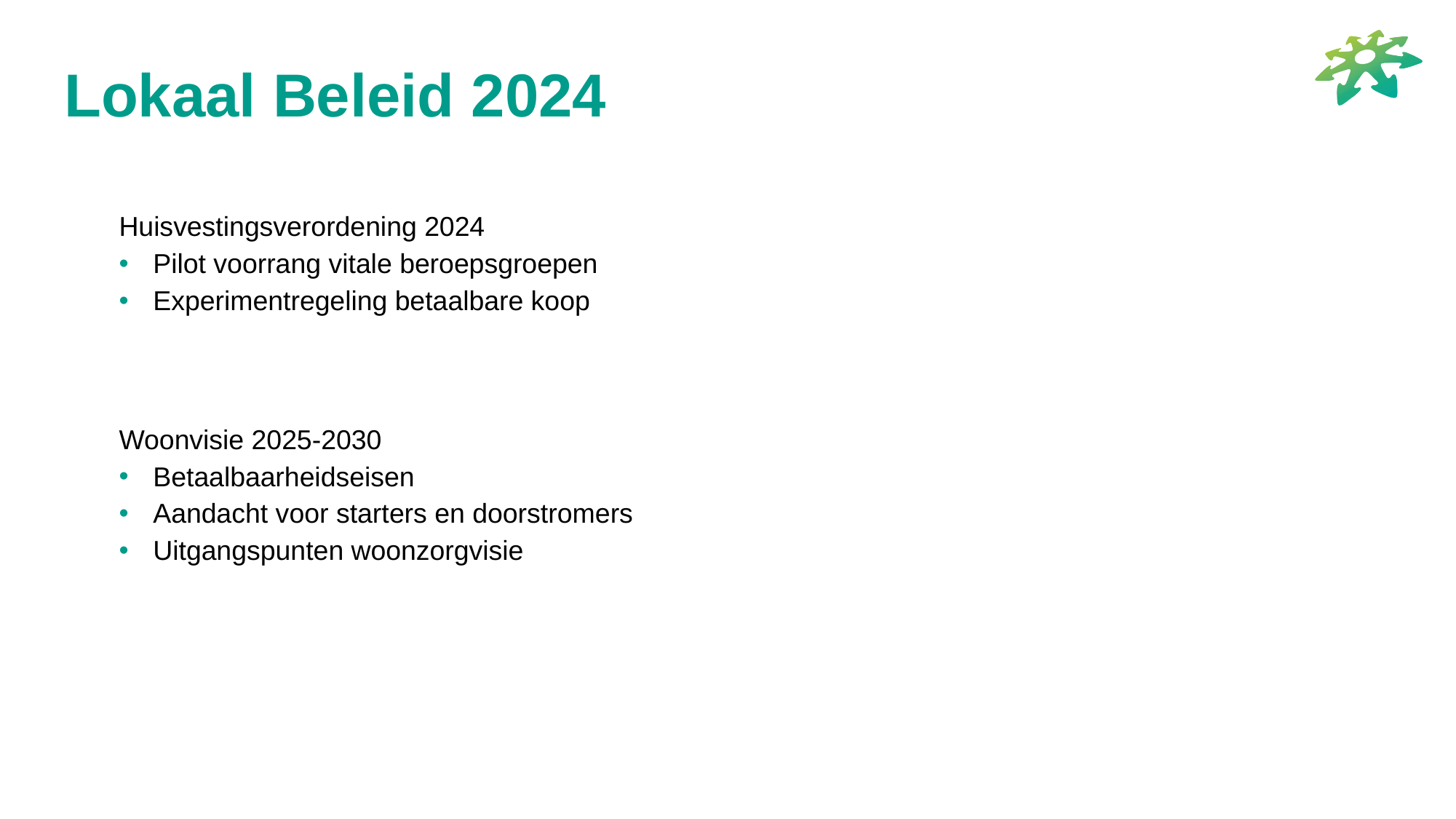

# Lokaal Beleid 2024
Huisvestingsverordening 2024
Pilot voorrang vitale beroepsgroepen
Experimentregeling betaalbare koop

Woonvisie 2025-2030
Betaalbaarheidseisen
Aandacht voor starters en doorstromers
Uitgangspunten woonzorgvisie